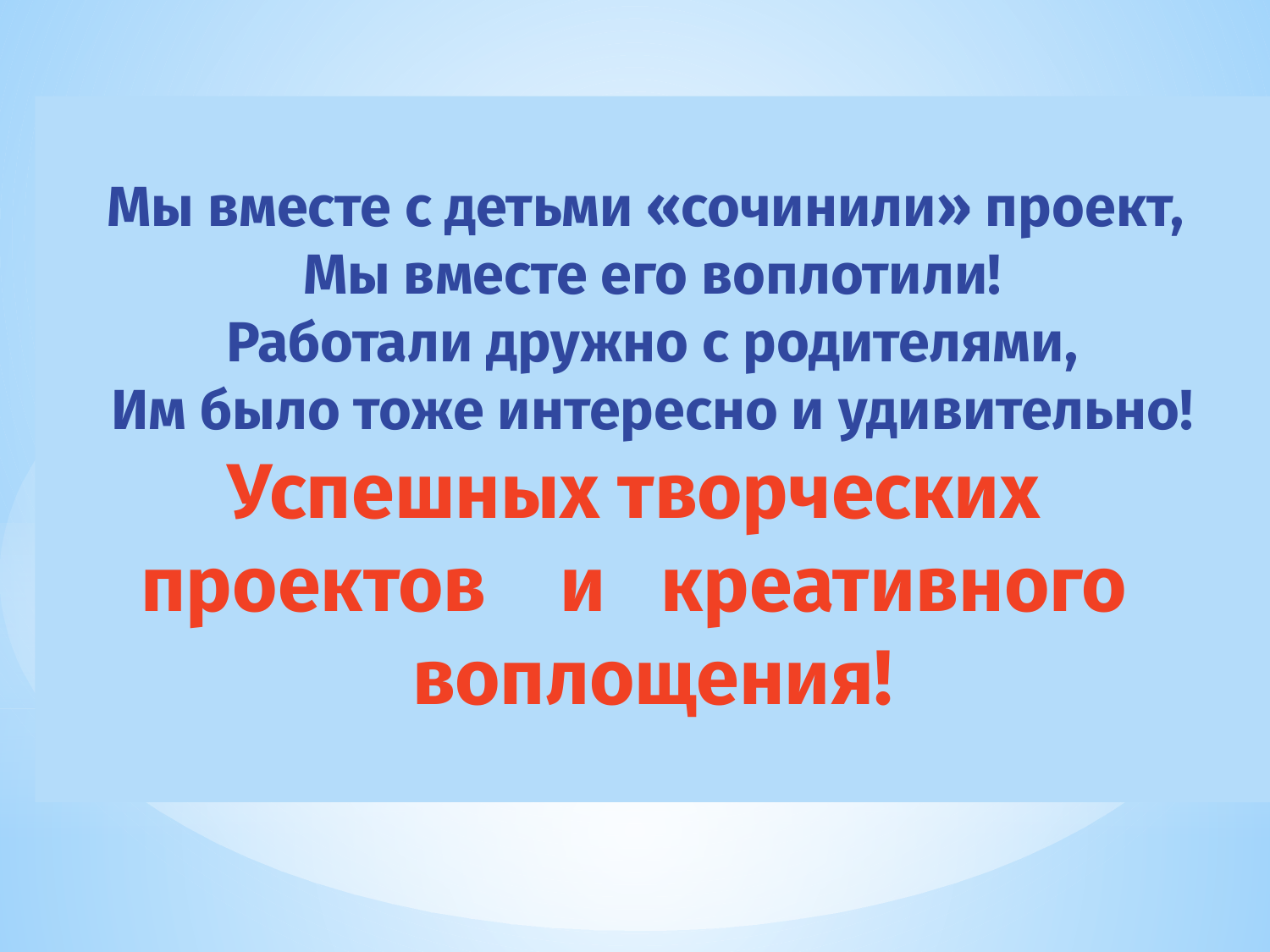

Мы вместе с детьми «сочинили» проект,
Мы вместе его воплотили!
Работали дружно с родителями,
Им было тоже интересно и удивительно!
Успешных творческих
проектов    и   креативного   воплощения!